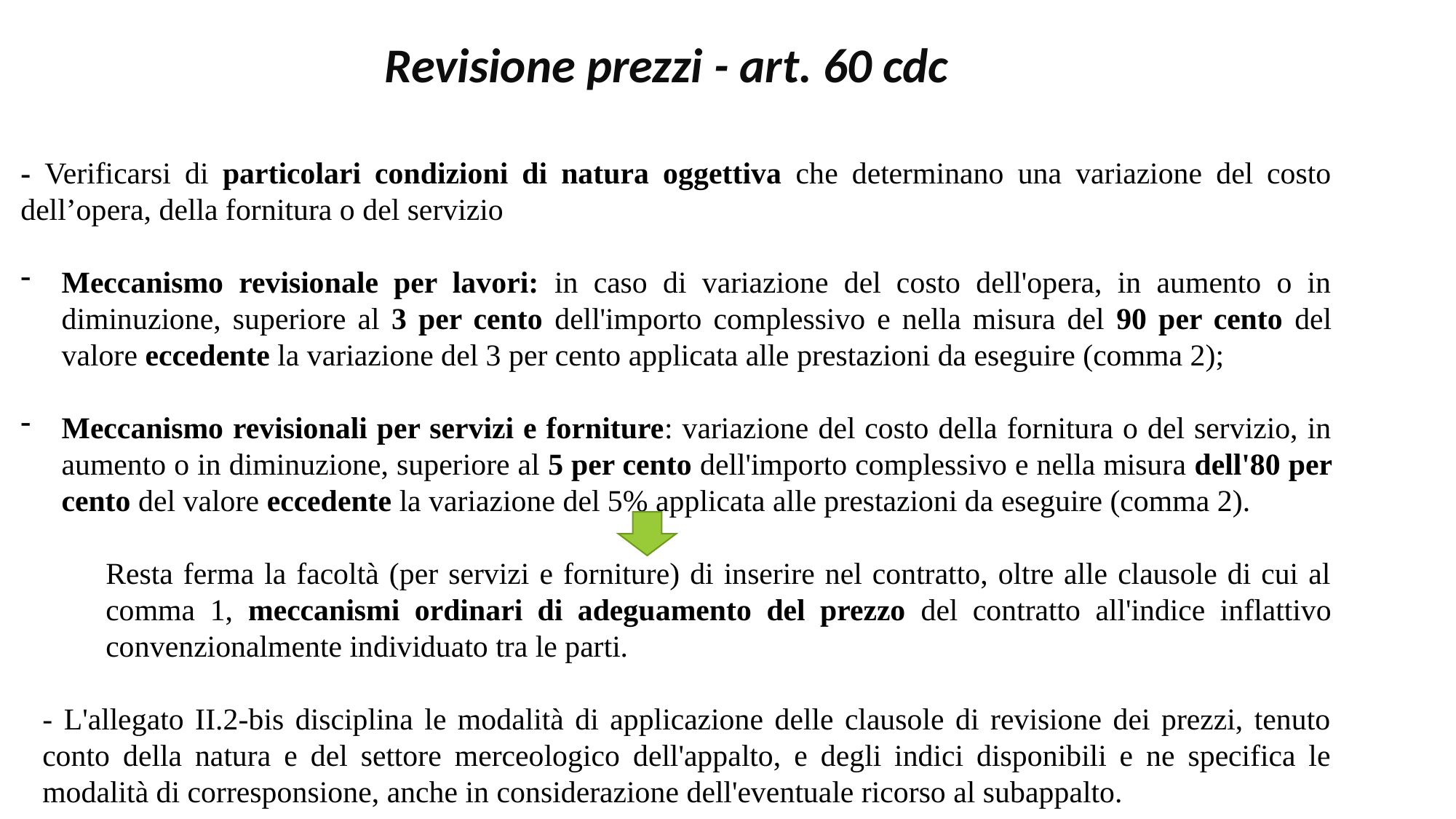

Revisione prezzi - art. 60 cdc

- Verificarsi di particolari condizioni di natura oggettiva che determinano una variazione del costo dell’opera, della fornitura o del servizio

Meccanismo revisionale per lavori: in caso di variazione del costo dell'opera, in aumento o in diminuzione, superiore al 3 per cento dell'importo complessivo e nella misura del 90 per cento del valore eccedente la variazione del 3 per cento applicata alle prestazioni da eseguire (comma 2);

Meccanismo revisionali per servizi e forniture: variazione del costo della fornitura o del servizio, in aumento o in diminuzione, superiore al 5 per cento dell'importo complessivo e nella misura dell'80 per cento del valore eccedente la variazione del 5% applicata alle prestazioni da eseguire (comma 2).

Resta ferma la facoltà (per servizi e forniture) di inserire nel contratto, oltre alle clausole di cui al comma 1, meccanismi ordinari di adeguamento del prezzo del contratto all'indice inflattivo convenzionalmente individuato tra le parti.

- L'allegato II.2-bis disciplina le modalità di applicazione delle clausole di revisione dei prezzi, tenuto conto della natura e del settore merceologico dell'appalto, e degli indici disponibili e ne specifica le modalità di corresponsione, anche in considerazione dell'eventuale ricorso al subappalto.